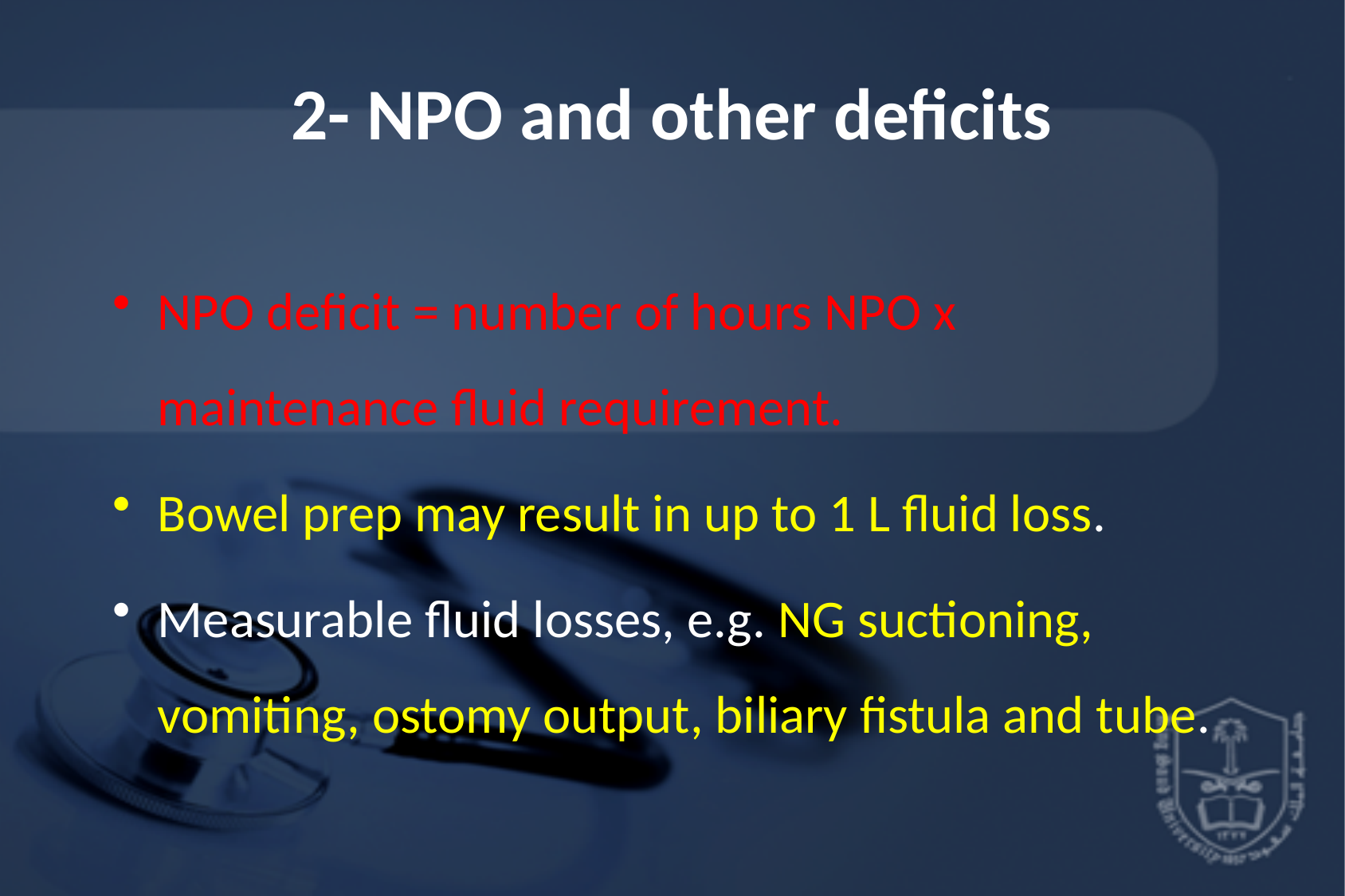

# 2- NPO and other deficits
NPO deficit = number of hours NPO x maintenance fluid requirement.
Bowel prep may result in up to 1 L fluid loss.
Measurable fluid losses, e.g. NG suctioning, vomiting, ostomy output, biliary fistula and tube.